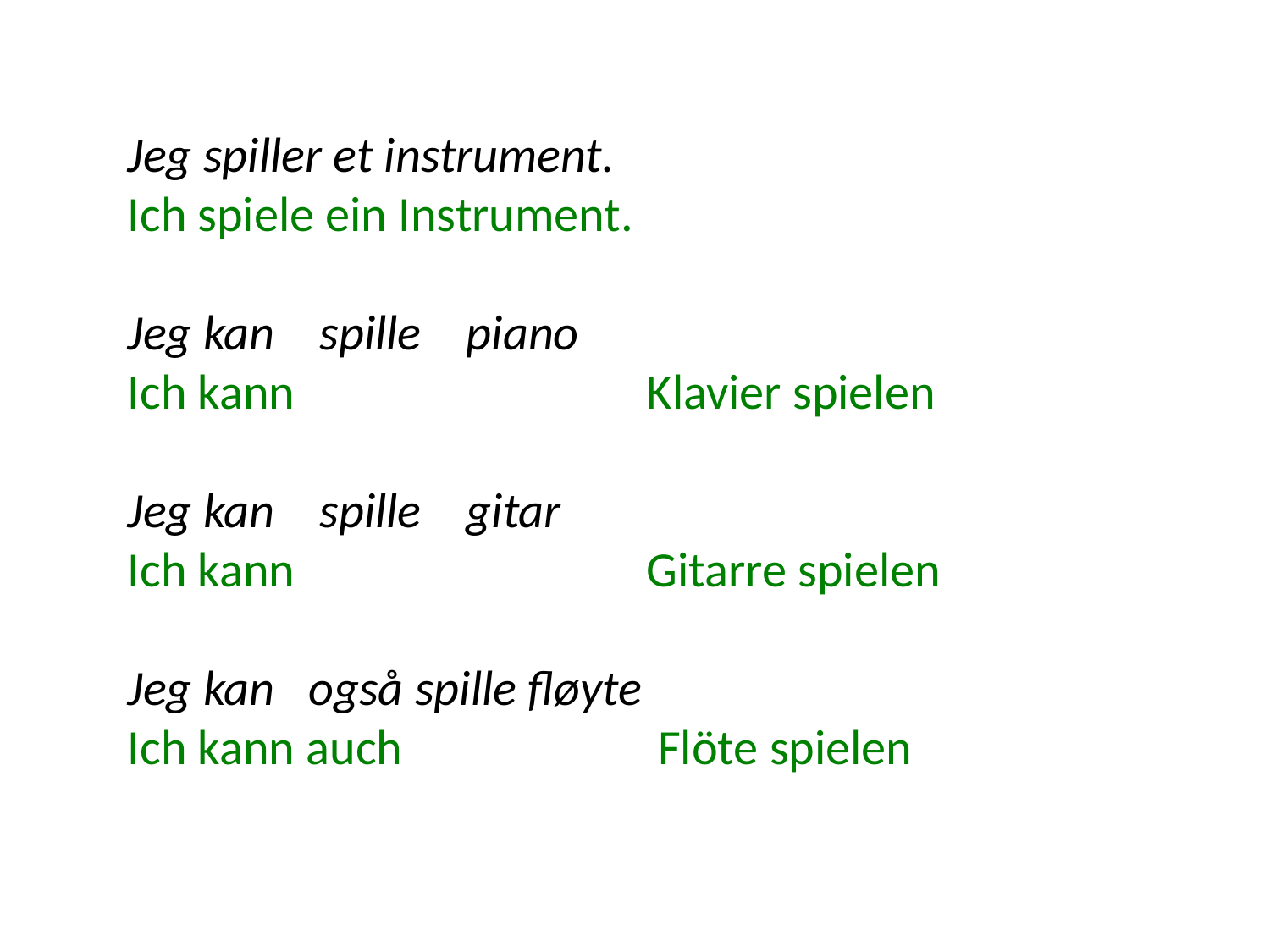

Jeg spiller et instrument.
Ich spiele ein Instrument.

Jeg kan    spille    piano
Ich kann  			 Klavier spielen

Jeg kan    spille    gitar
Ich kann 			 Gitarre spielen

Jeg kan   også spille fløyte
Ich kann auch 		  Flöte spielen